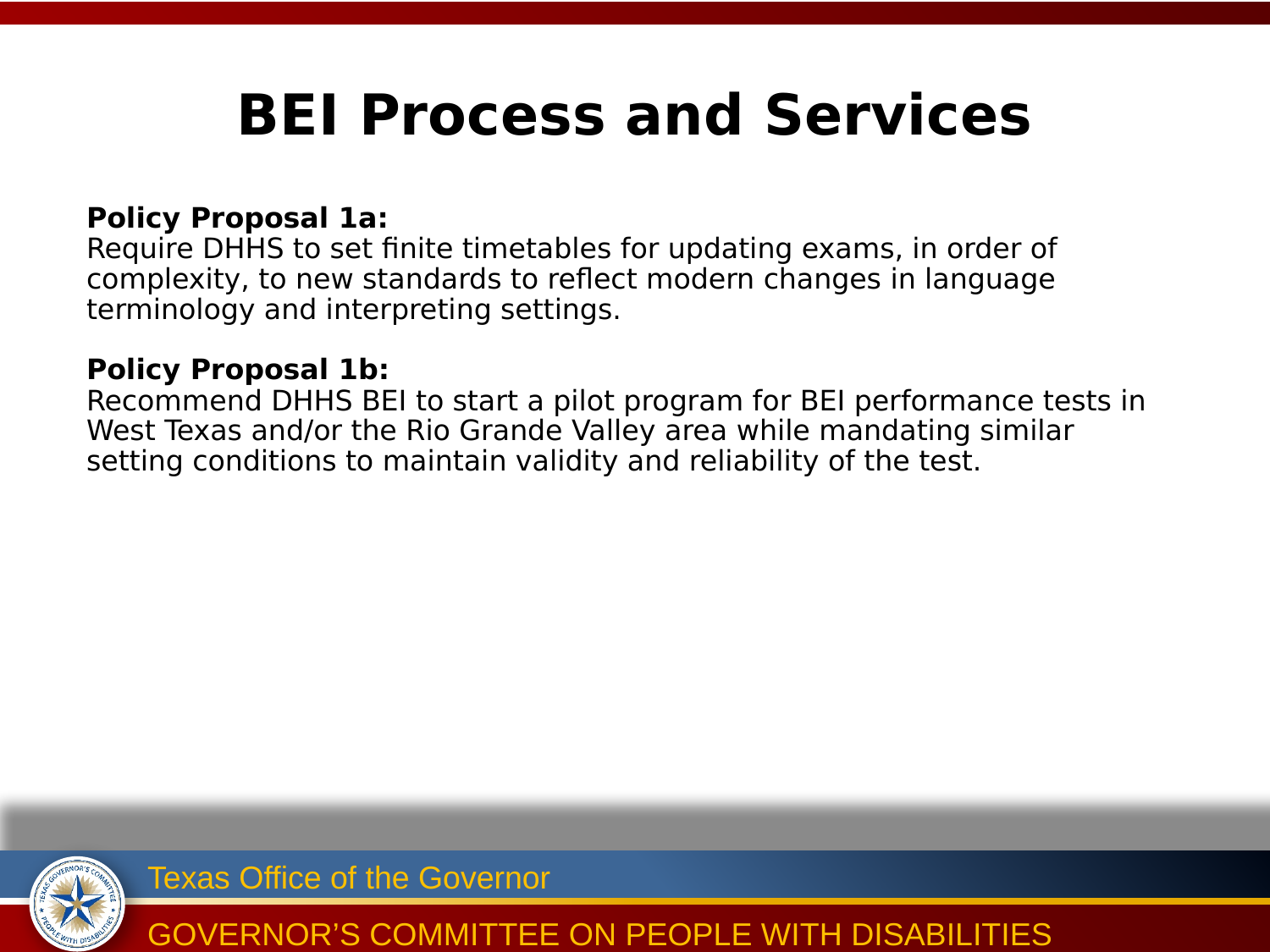

# BEI Process and Services
Policy Proposal 1a:
Require DHHS to set finite timetables for updating exams, in order of complexity, to new standards to reflect modern changes in language terminology and interpreting settings.

Policy Proposal 1b:
Recommend DHHS BEI to start a pilot program for BEI performance tests in West Texas and/or the Rio Grande Valley area while mandating similar setting conditions to maintain validity and reliability of the test.